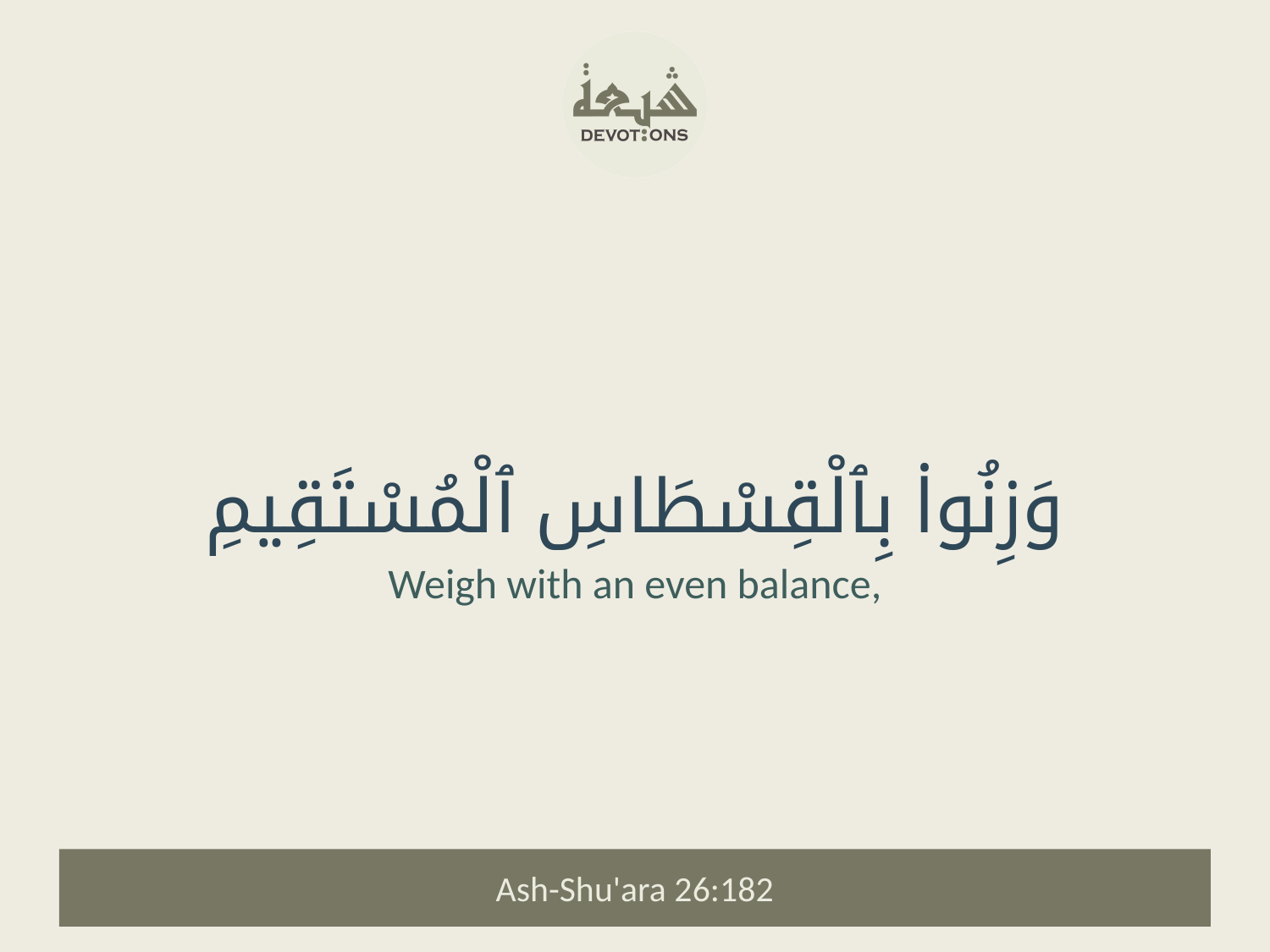

وَزِنُوا۟ بِٱلْقِسْطَاسِ ٱلْمُسْتَقِيمِ
Weigh with an even balance,
Ash-Shu'ara 26:182